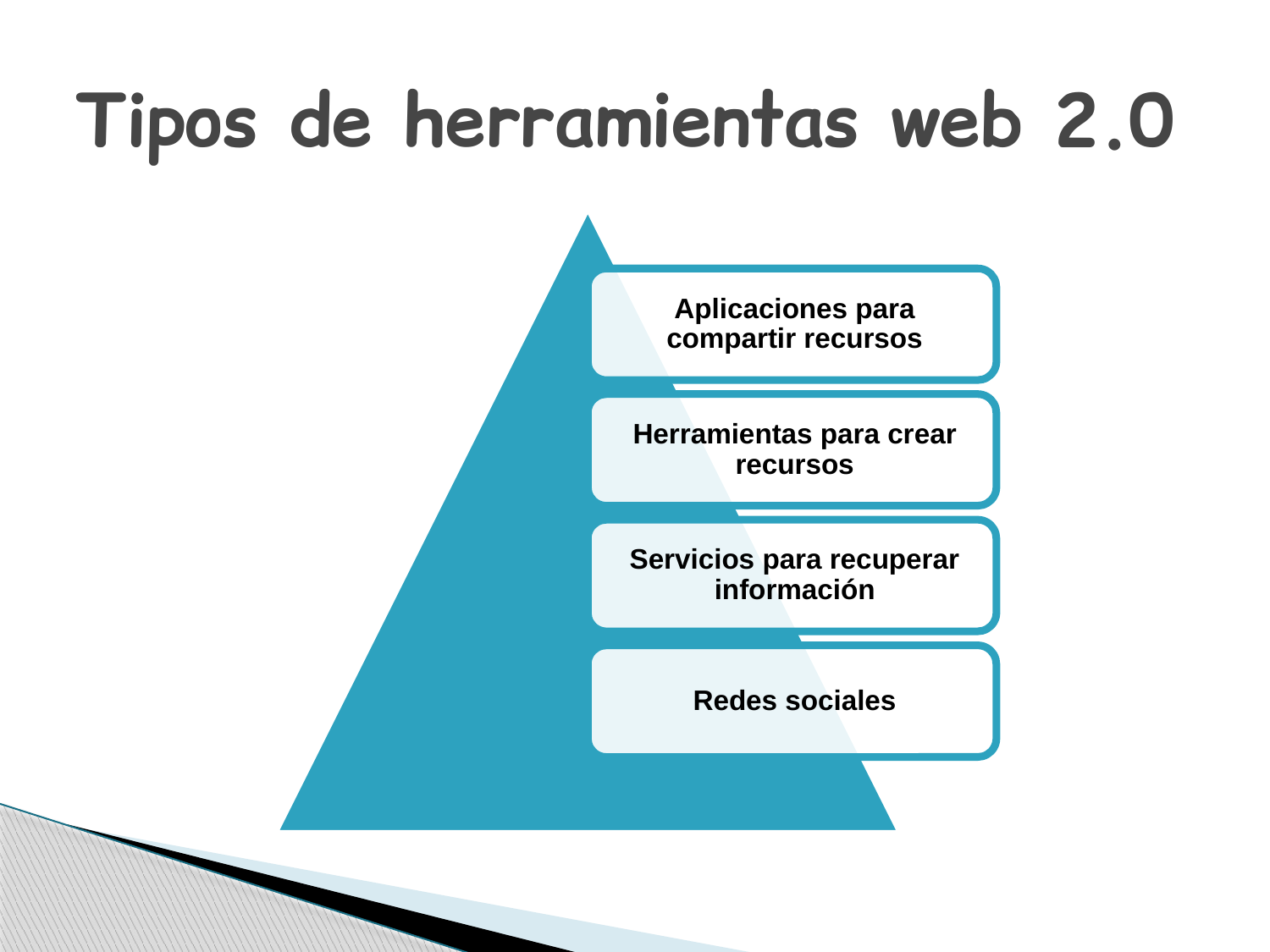

# Tipos de herramientas web 2.0
Aplicaciones para compartir recursos
Herramientas para crear recursos
Servicios para recuperar información
Redes sociales